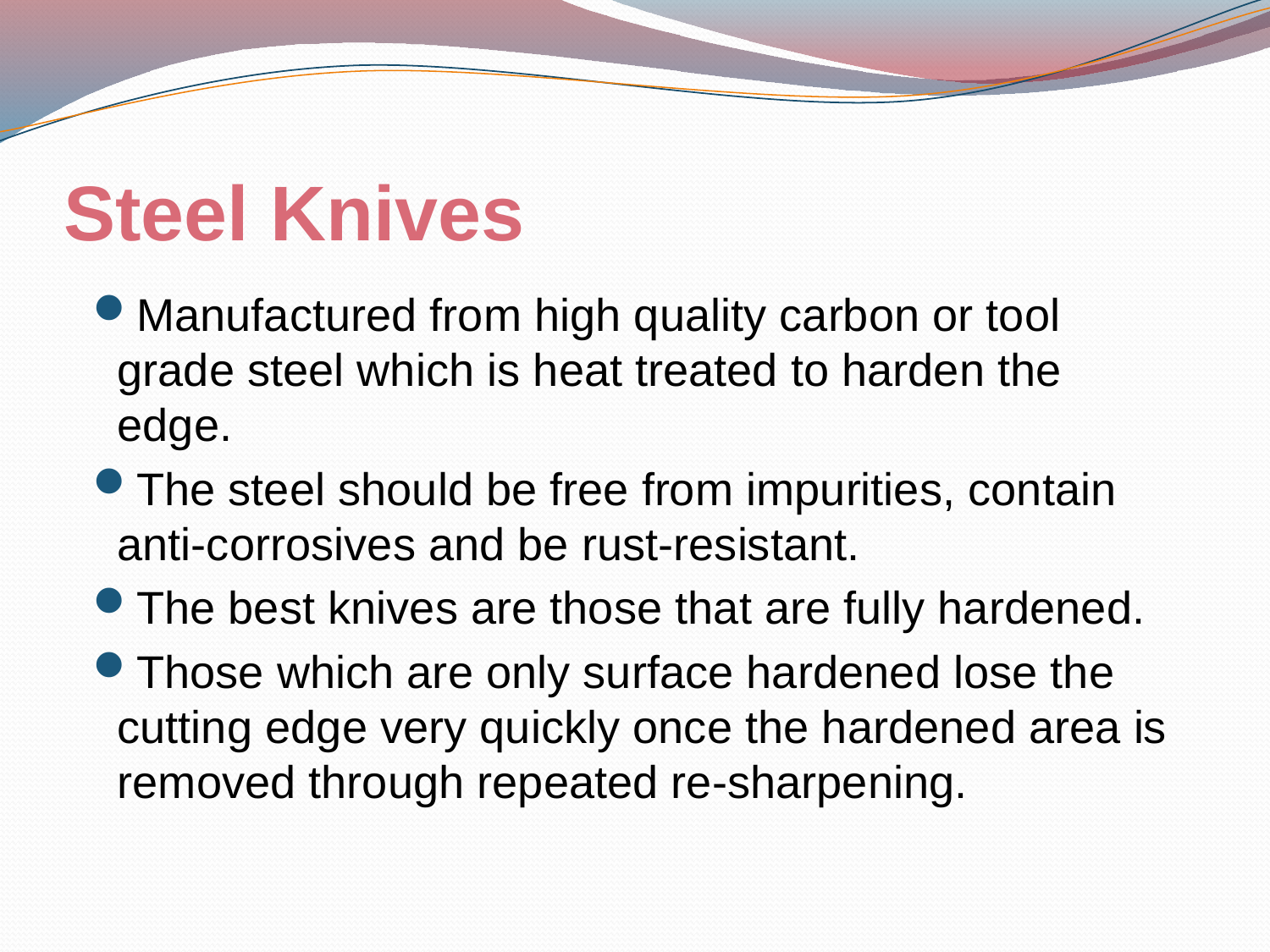

# Steel Knives
Manufactured from high quality carbon or tool grade steel which is heat treated to harden the edge.
The steel should be free from impurities, contain anti-corrosives and be rust-resistant.
The best knives are those that are fully hardened.
Those which are only surface hardened lose the cutting edge very quickly once the hardened area is removed through repeated re-sharpening.